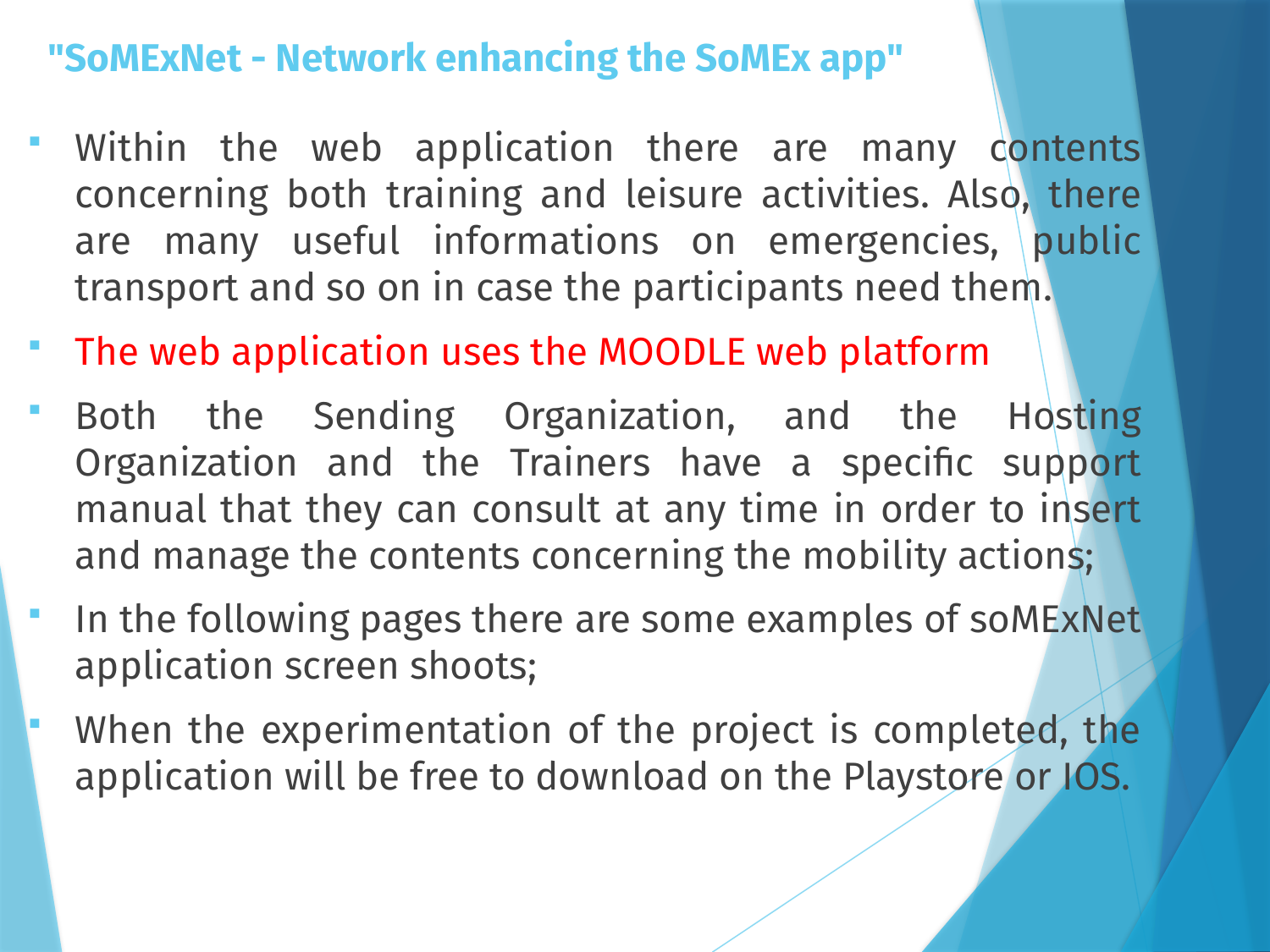

# "SoMExNet - Network enhancing the SoMEx app"
Within the web application there are many contents concerning both training and leisure activities. Also, there are many useful informations on emergencies, public transport and so on in case the participants need them.
The web application uses the MOODLE web platform
Both the Sending Organization, and the Hosting Organization and the Trainers have a specific support manual that they can consult at any time in order to insert and manage the contents concerning the mobility actions;
In the following pages there are some examples of soMExNet application screen shoots;
When the experimentation of the project is completed, the application will be free to download on the Playstore or IOS.